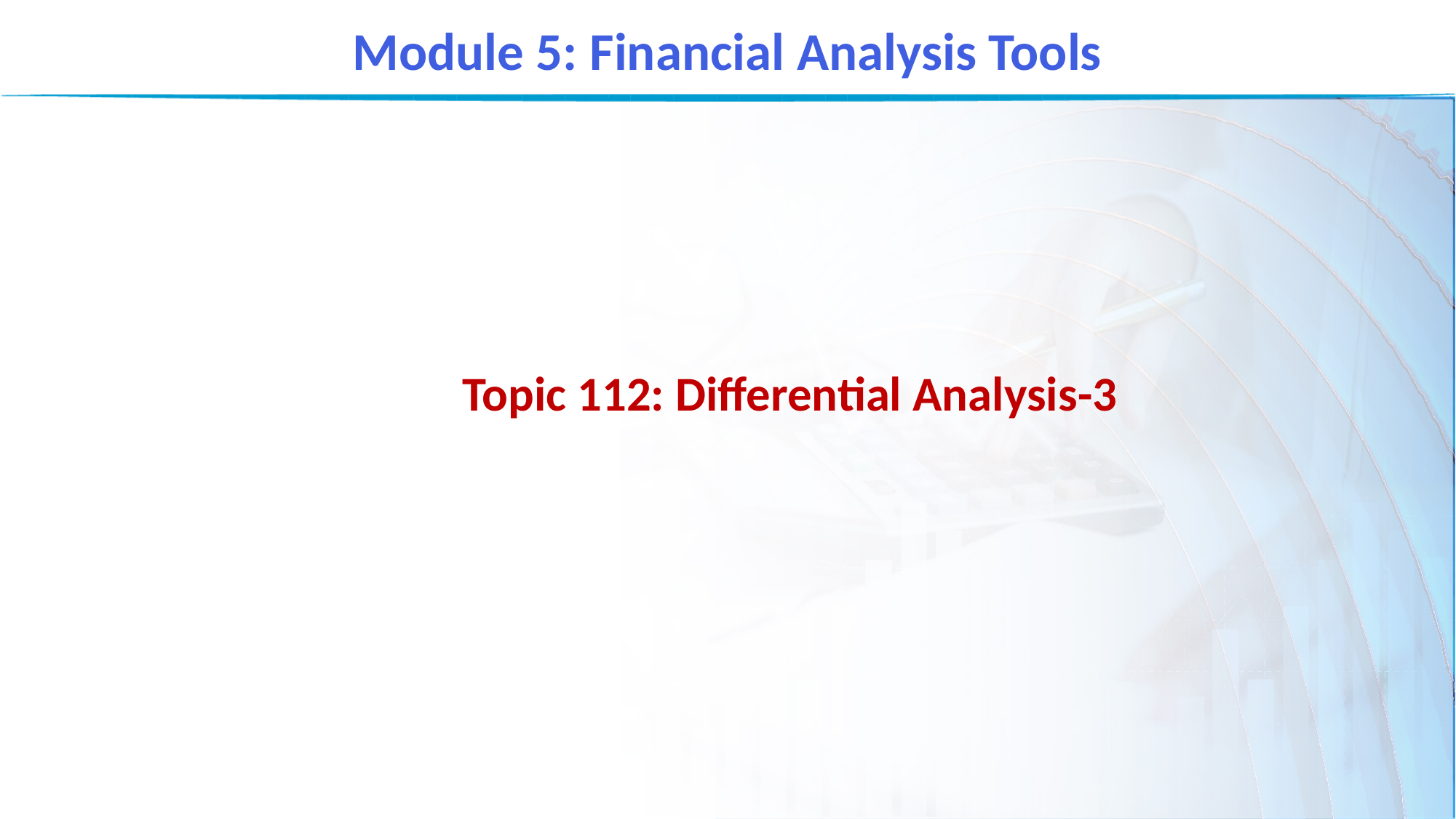

Module 5: Financial Analysis Tools
Topic 112: Differential Analysis-3